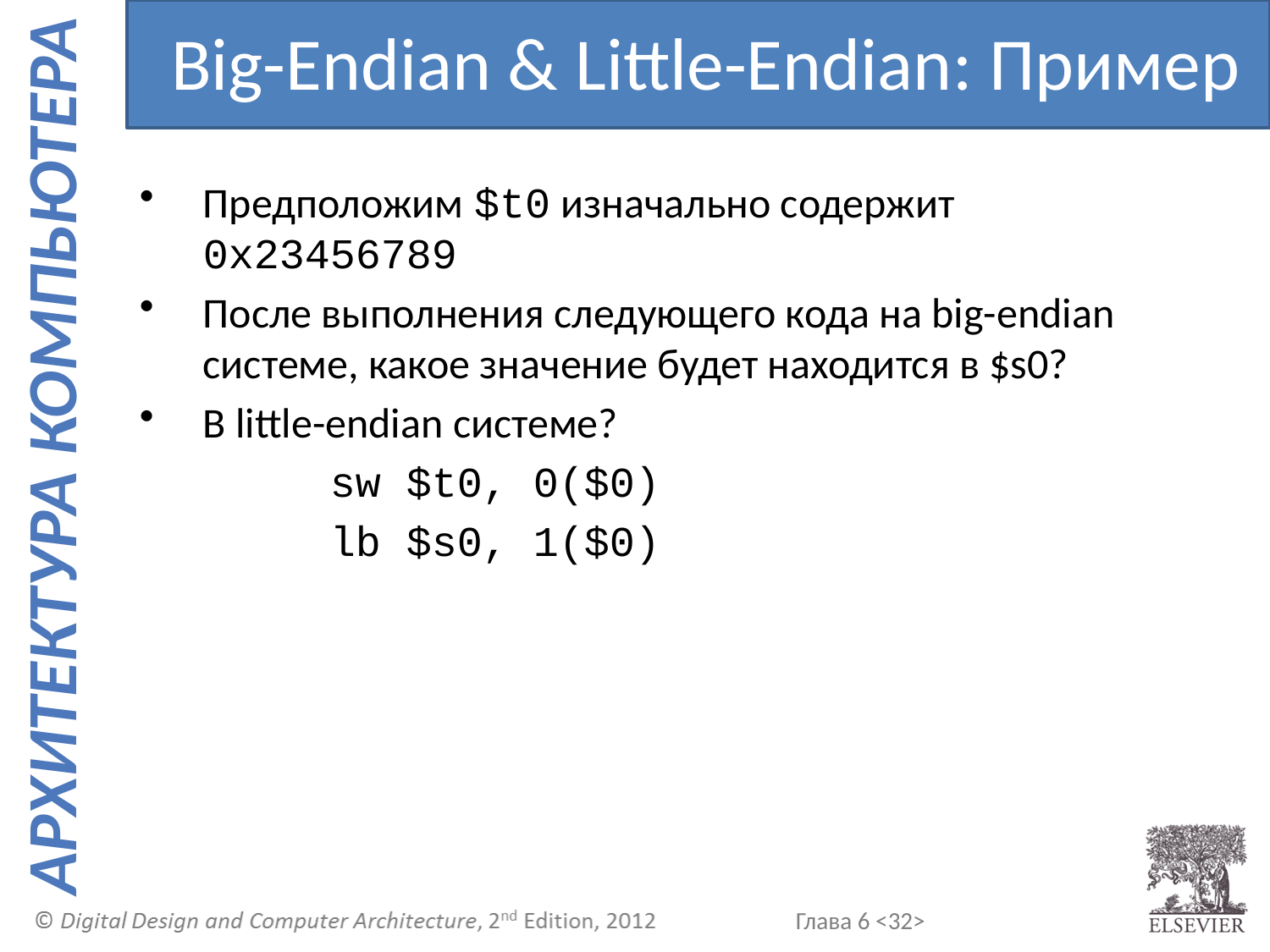

Big-Endian & Little-Endian: Пример

Предположим $t0 изначально содержит 0x23456789
После выполнения следующего кода на big-endian системе, какое значение будет находится в $s0?
В little-endian системе?
		sw $t0, 0($0)
		lb $s0, 1($0)